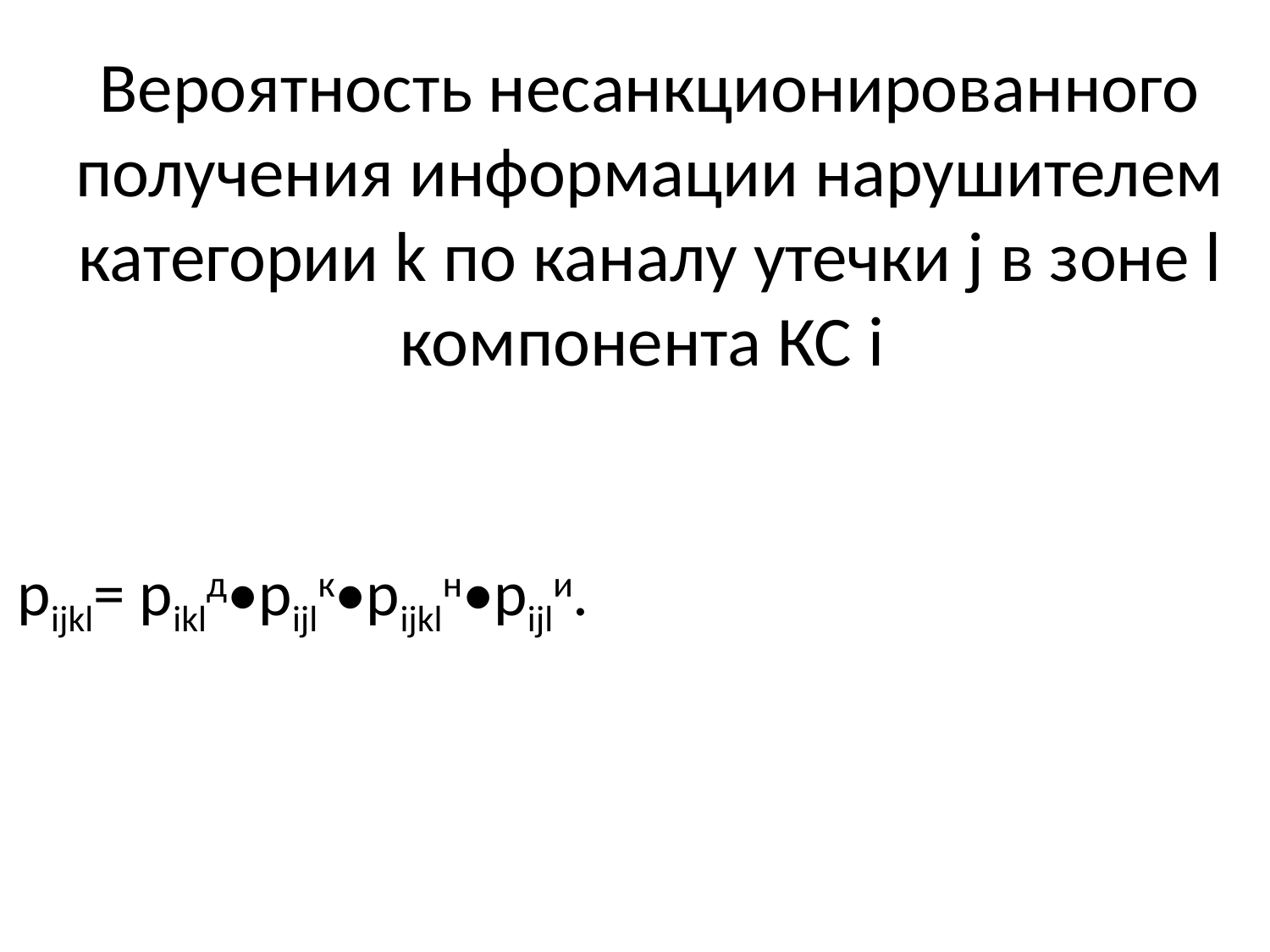

# Вероятность несанкционированного получения информации нарушителем категории k по каналу утечки j в зоне l компонента КС i
pijkl= piklд•pijlк•pijklн•pijlи.